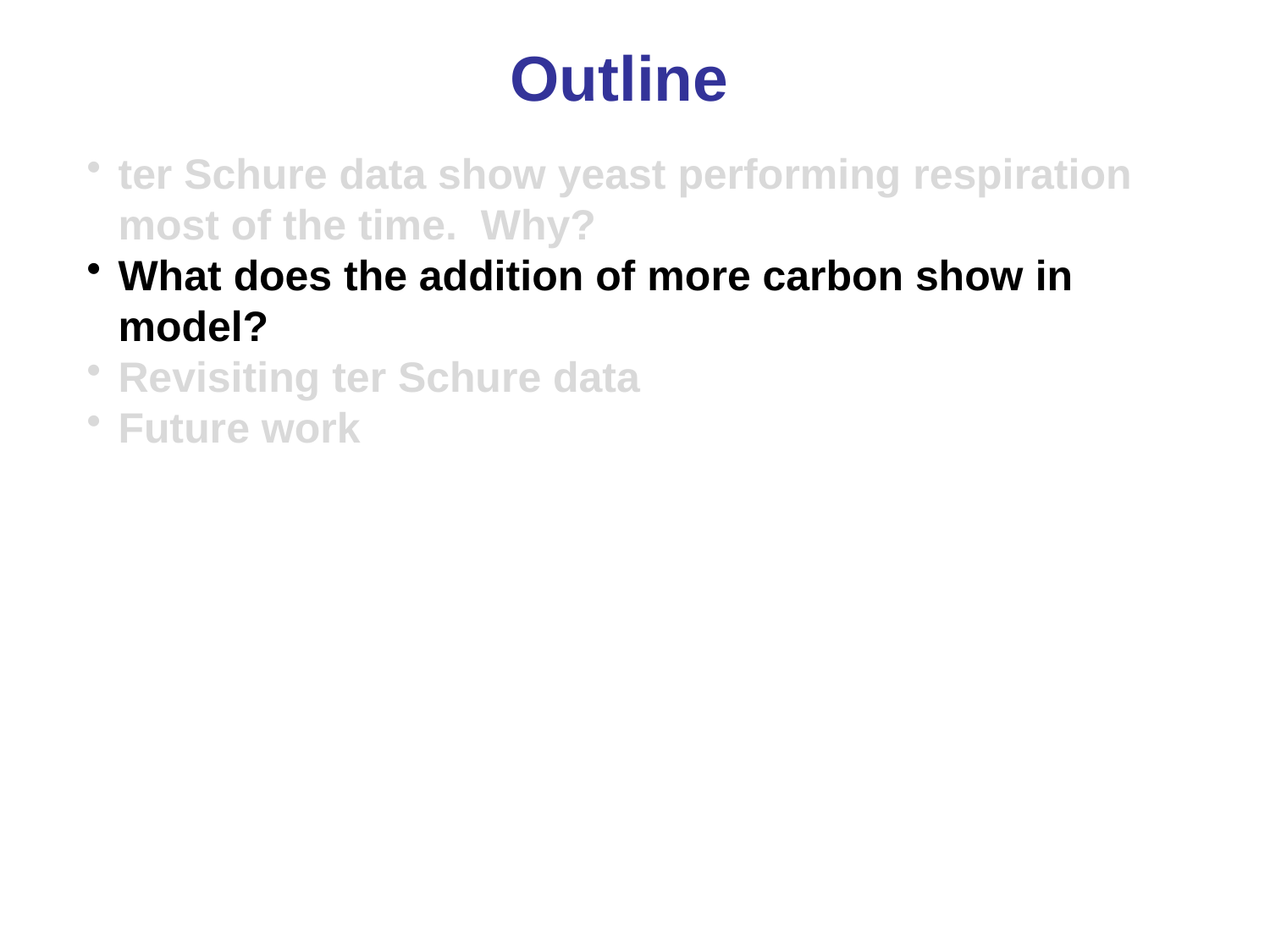

Outline
ter Schure data show yeast performing respiration most of the time.  Why?
What does the addition of more carbon show in model?
Revisiting ter Schure data
Future work